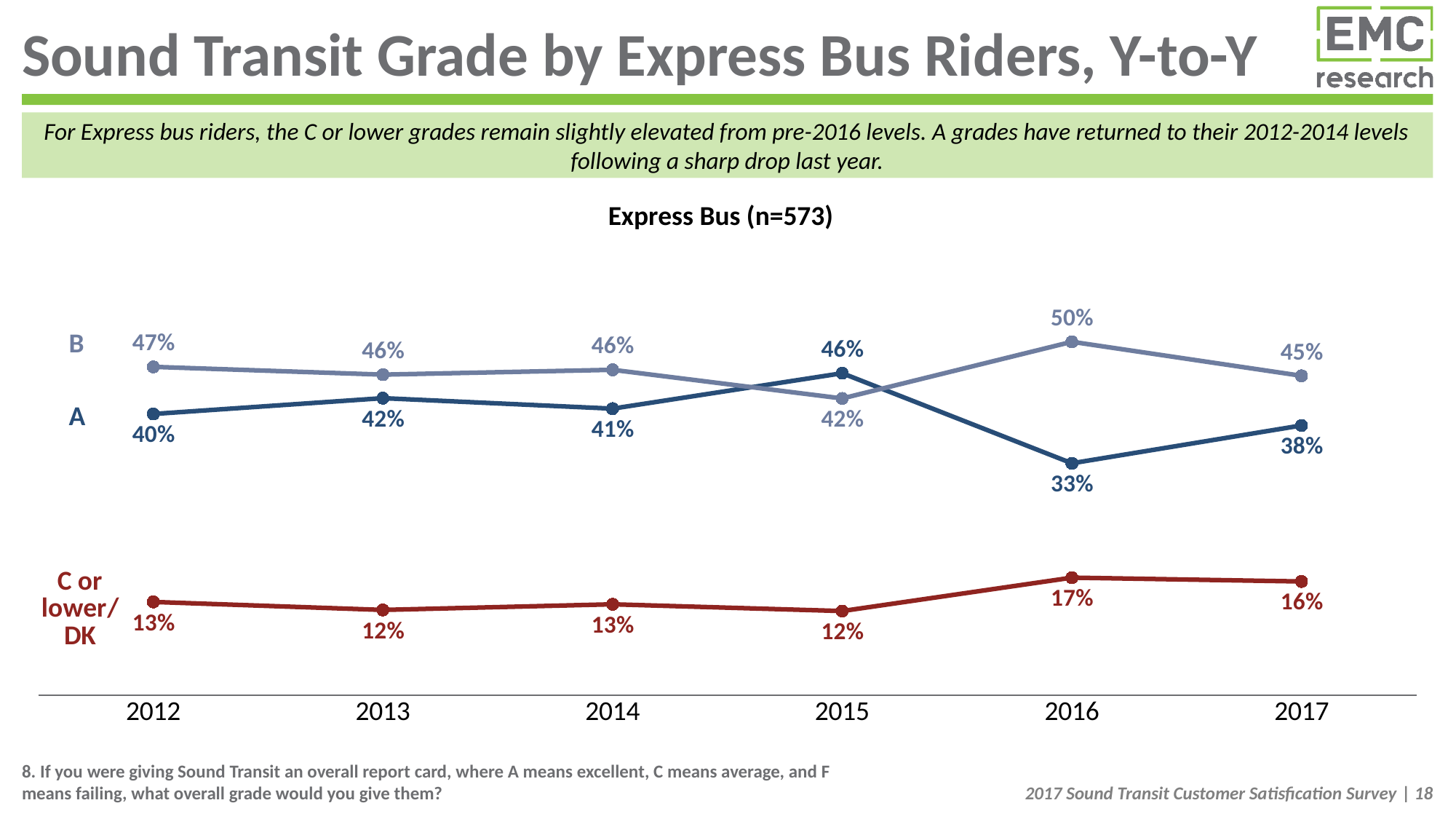

# Sound Transit Grade by Express Bus Riders, Y-to-Y
For Express bus riders, the C or lower grades remain slightly elevated from pre-2016 levels. A grades have returned to their 2012-2014 levels following a sharp drop last year.
Express Bus (n=573)

### Chart

| Category | A | B | C or lower/DK |
|---|---|---|---|
| 2012 | 0.40007695416400046 | 0.467037683086287 | 0.13288536274971266 |
| 2013 | 0.4225698625094407 | 0.455954643900455 | 0.12147549359010429 |
| 2014 | 0.40765197394613223 | 0.4628438305651986 | 0.12950419548867229 |
| 2015 | 0.4579848314331255 | 0.42210455917006073 | 0.1199106093968147 |
| 2016 | 0.32998194128960034 | 0.5026489618596224 | 0.16736909685077478 |
| 2017 | 0.383755759476543 | 0.4543057713074106 | 0.16193846921604624 |
8. If you were giving Sound Transit an overall report card, where A means excellent, C means average, and F means failing, what overall grade would you give them?